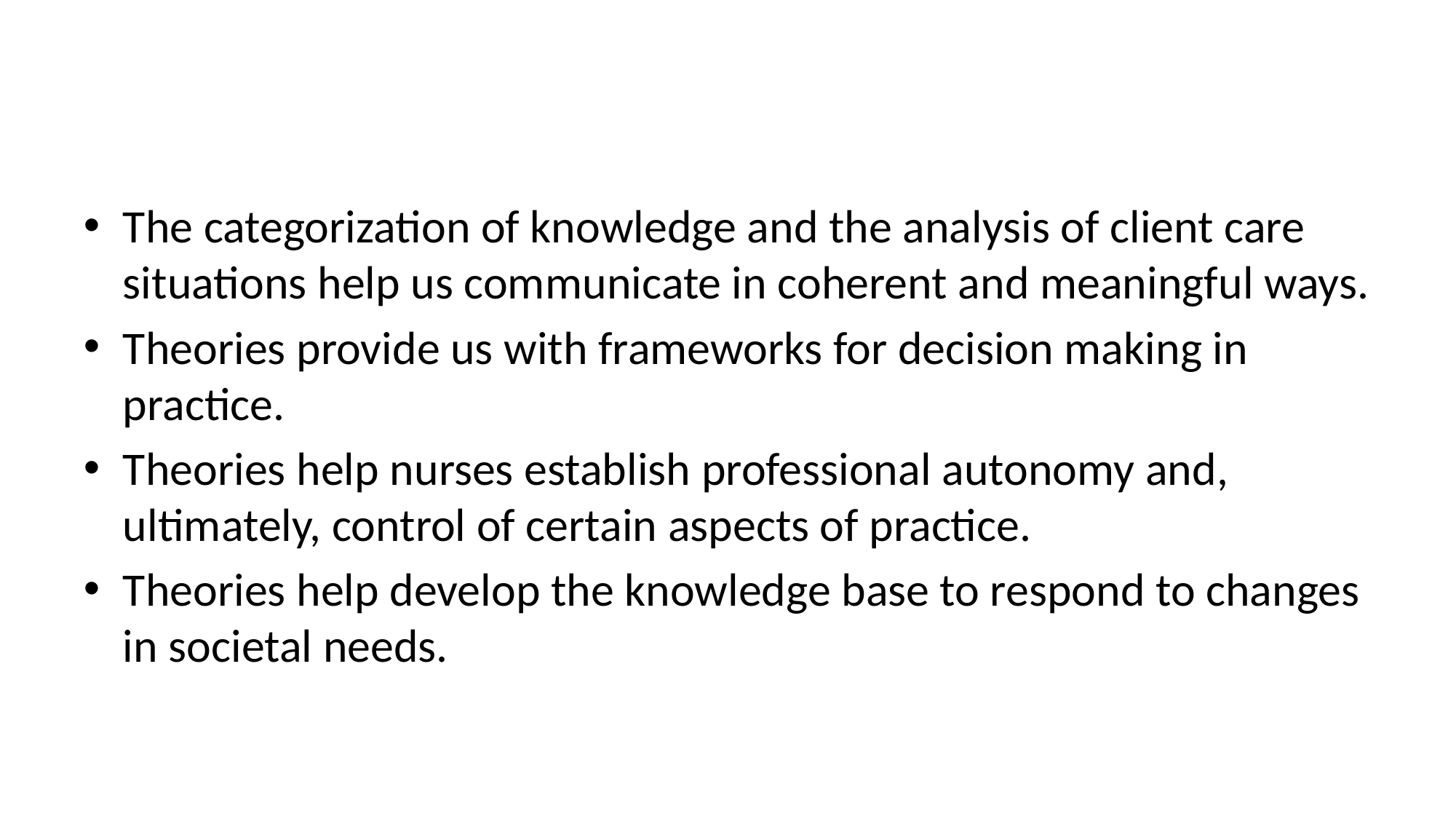

#
The categorization of knowledge and the analysis of client care situations help us communicate in coherent and meaningful ways.
Theories provide us with frameworks for decision making in practice.
Theories help nurses establish professional autonomy and, ultimately, control of certain aspects of practice.
Theories help develop the knowledge base to respond to changes in societal needs.